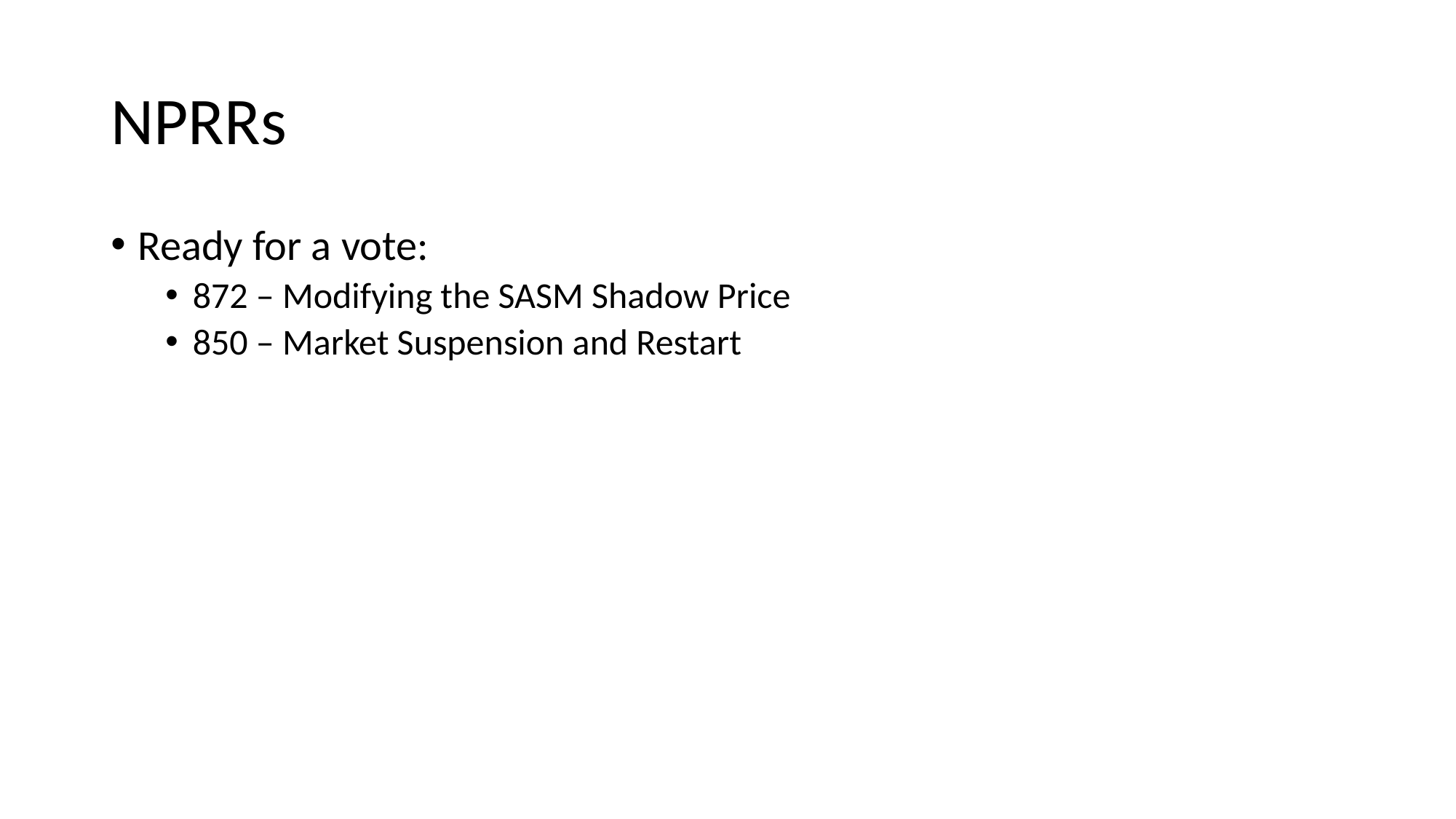

# NPRRs
Ready for a vote:
872 – Modifying the SASM Shadow Price
850 – Market Suspension and Restart